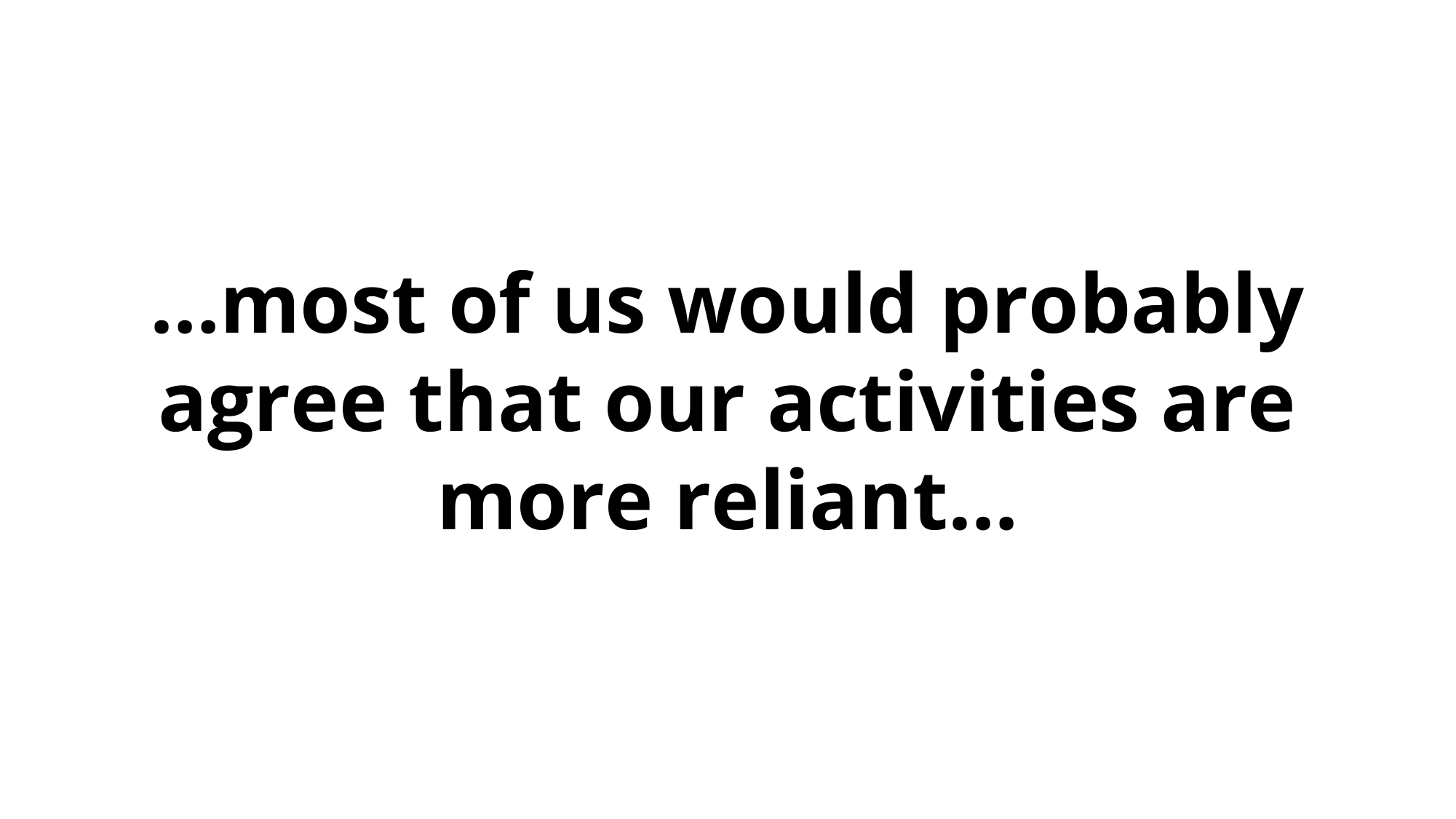

…most of us would probably agree that our activities are more reliant…